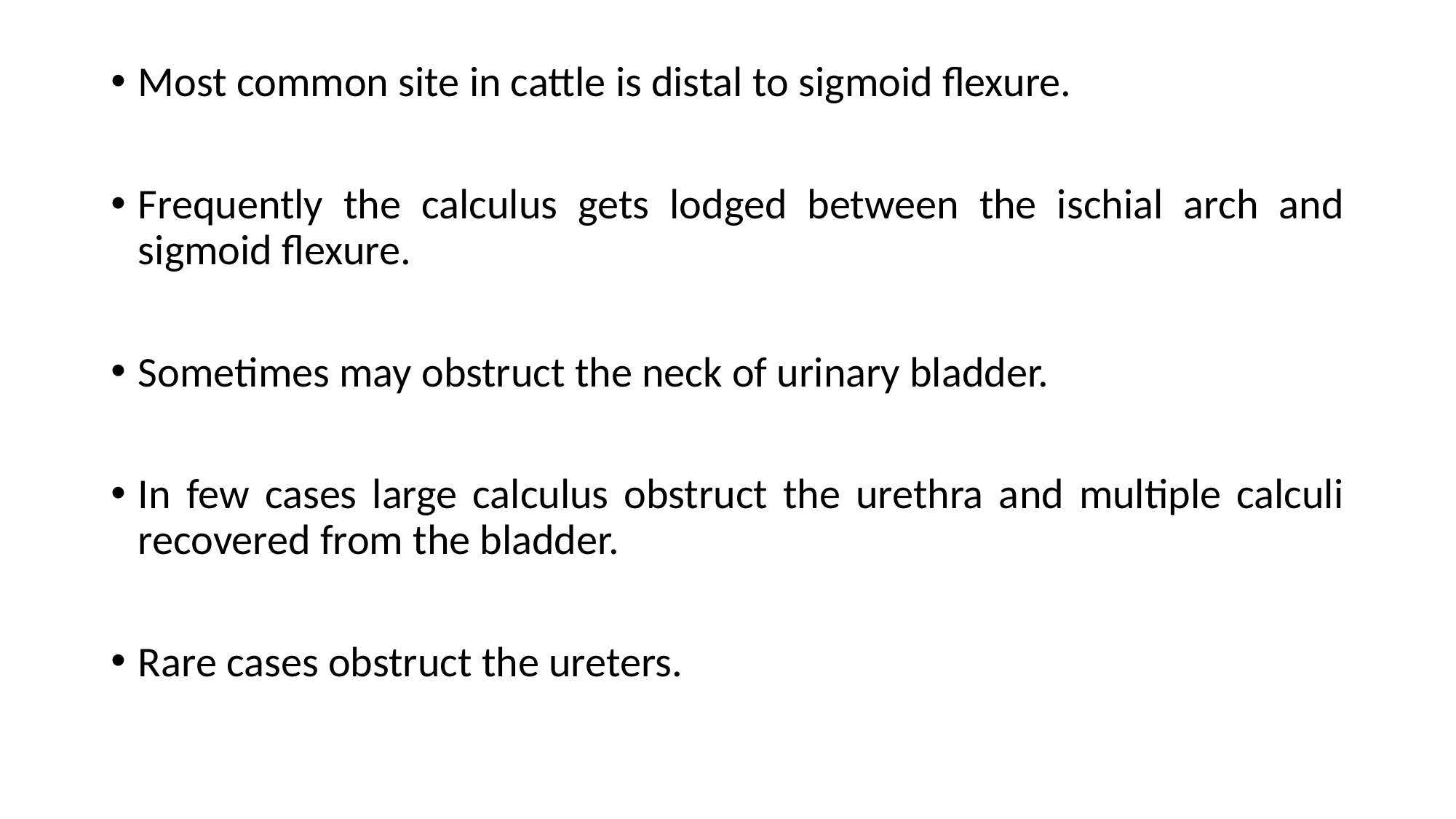

Most common site in cattle is distal to sigmoid flexure.

Frequently the calculus gets lodged between the ischial arch and sigmoid flexure.

Sometimes may obstruct the neck of urinary bladder.

In few cases large calculus obstruct the urethra and multiple calculi recovered from the bladder.

Rare cases obstruct the ureters.